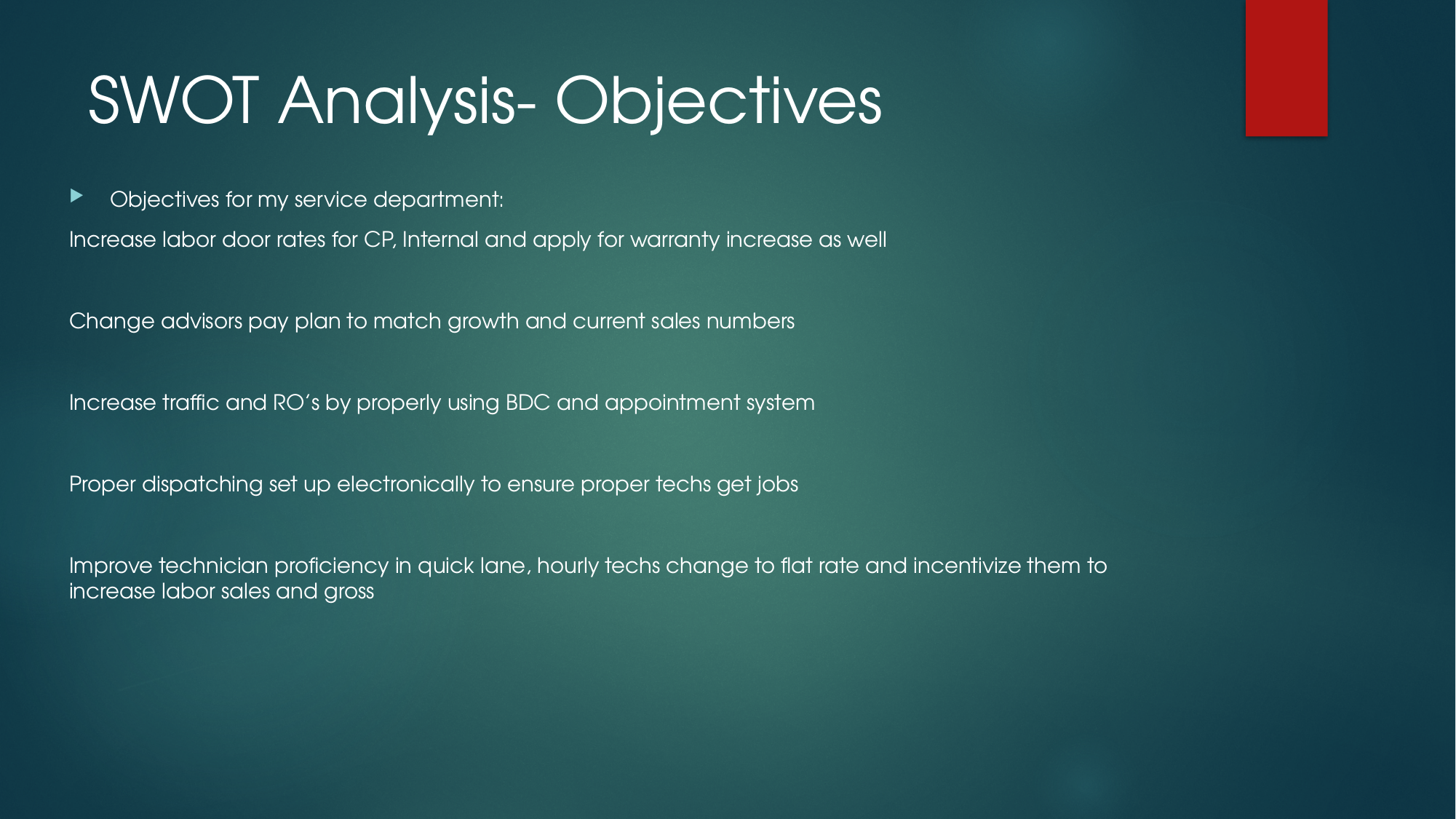

# SWOT Analysis- Objectives
Objectives for my service department:
Increase labor door rates for CP, Internal and apply for warranty increase as well

Change advisors pay plan to match growth and current sales numbers

Increase traffic and RO’s by properly using BDC and appointment system

Proper dispatching set up electronically to ensure proper techs get jobs

Improve technician proficiency in quick lane, hourly techs change to flat rate and incentivize them to increase labor sales and gross